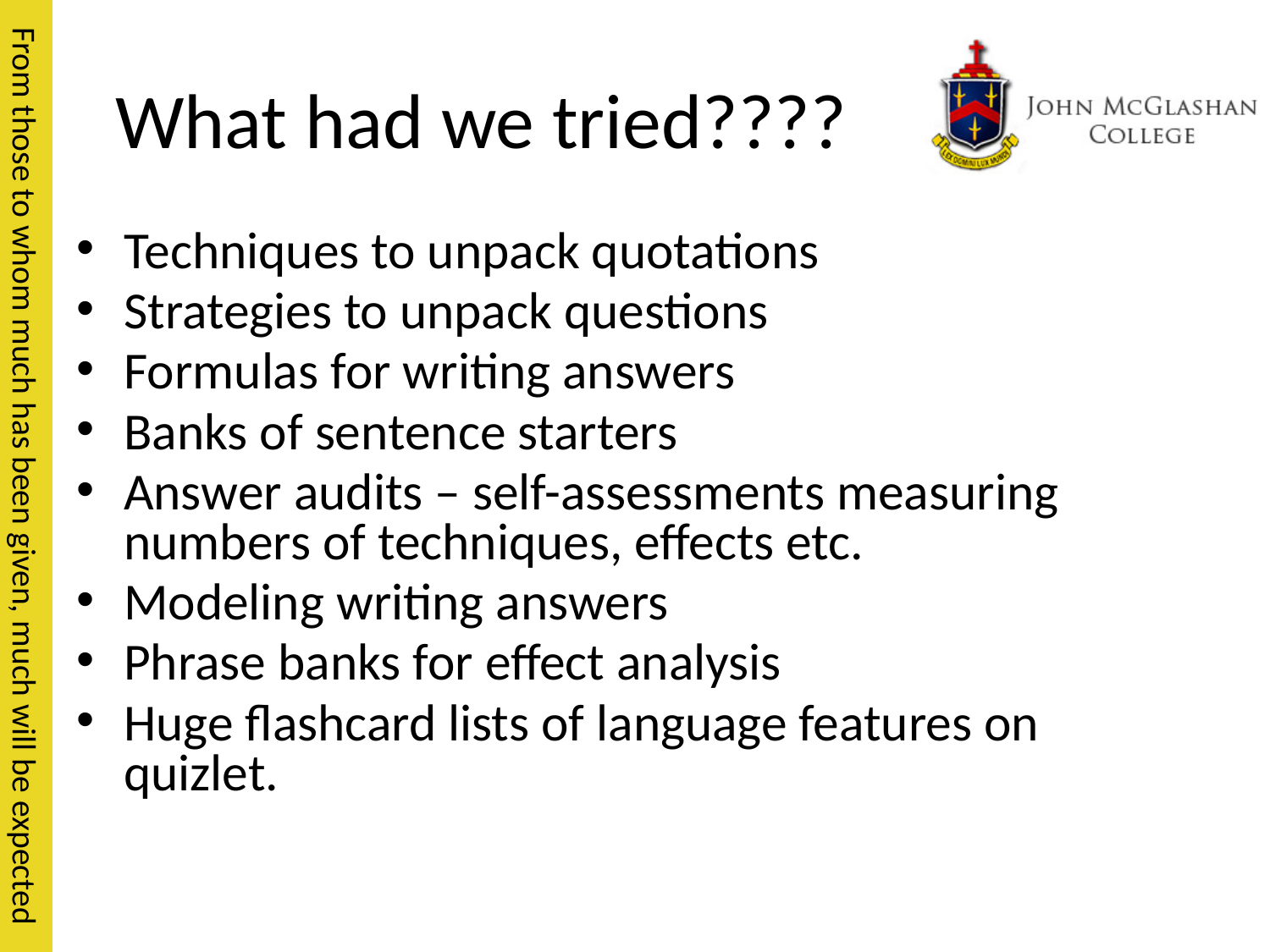

# What had we tried????
Techniques to unpack quotations
Strategies to unpack questions
Formulas for writing answers
Banks of sentence starters
Answer audits – self-assessments measuring numbers of techniques, effects etc.
Modeling writing answers
Phrase banks for effect analysis
Huge flashcard lists of language features on quizlet.